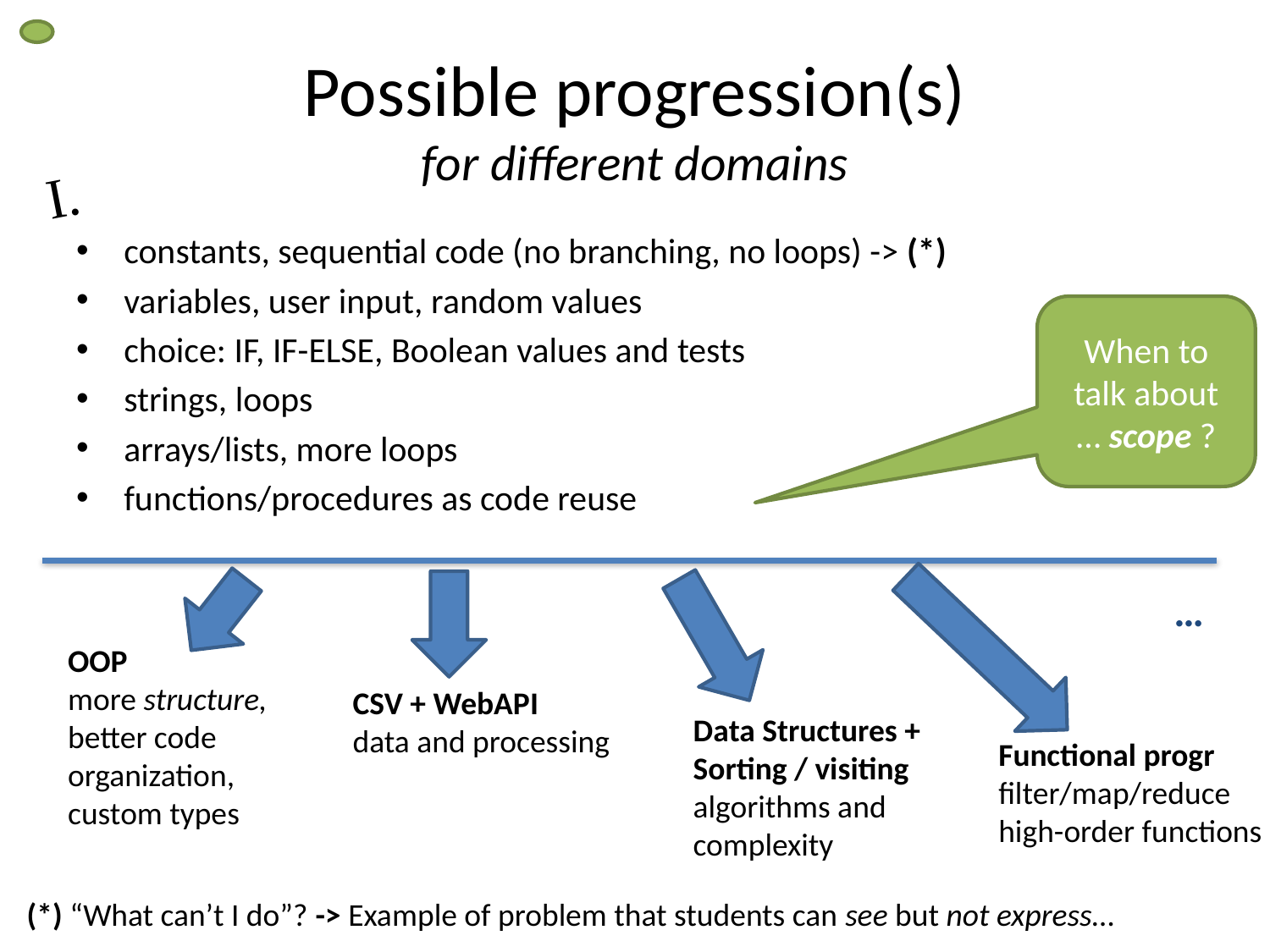

# Possible progression(s) for different domains
I.
constants, sequential code (no branching, no loops) -> (*)
variables, user input, random values
choice: IF, IF-ELSE, Boolean values and tests
strings, loops
arrays/lists, more loops
functions/procedures as code reuse
When to talk about … scope ?

Data Structures +
Sorting / visiting
algorithms and
complexity

OOP
more structure,
better code
organization,
custom types

CSV + WebAPI
data and processing
…

Functional progr
filter/map/reduce
high-order functions
(*) “What can’t I do”? -> Example of problem that students can see but not express…